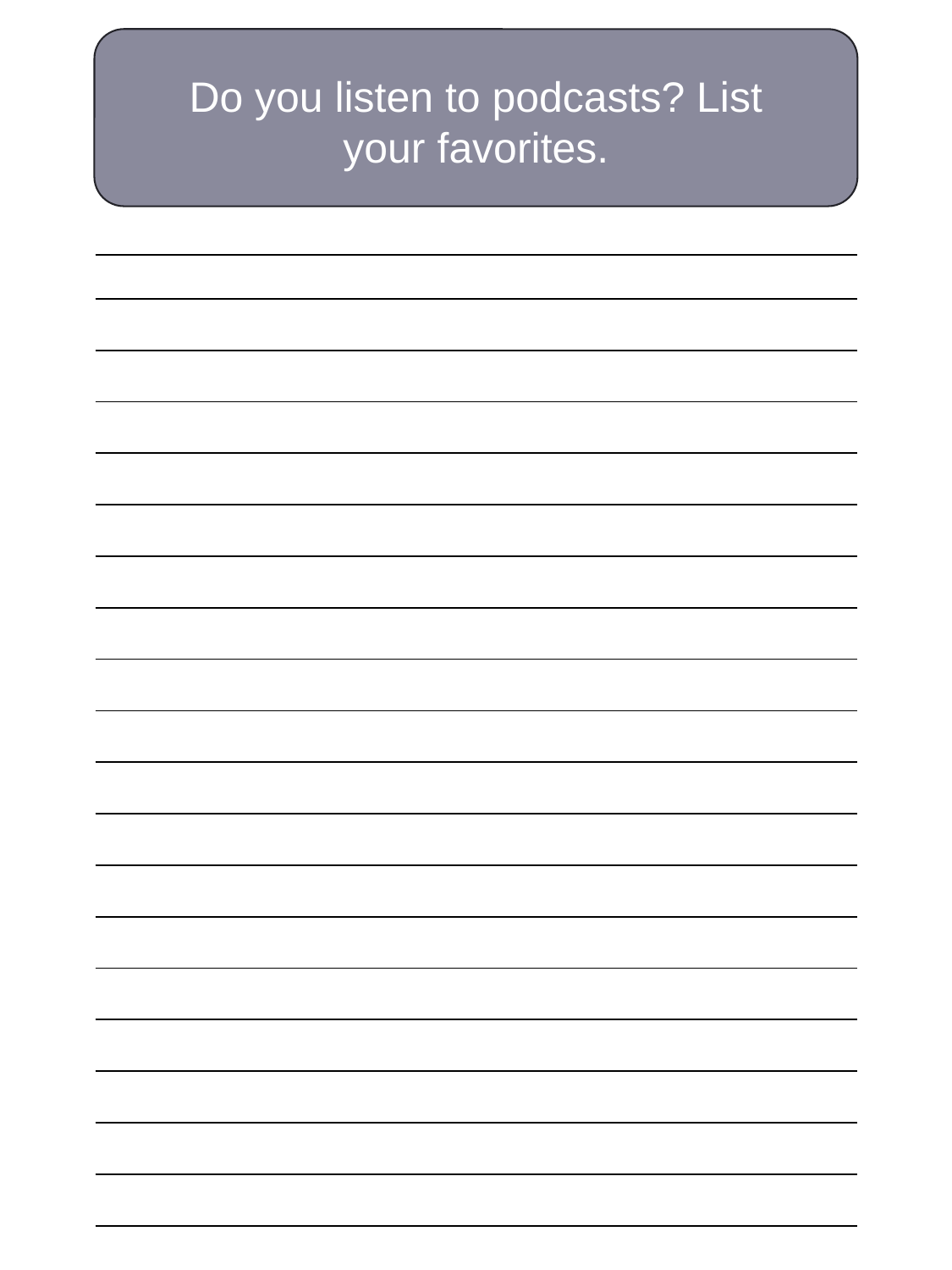

Do you listen to podcasts? List your favorites.
|  |
| --- |
|  |
|  |
|  |
|  |
|  |
|  |
|  |
|  |
|  |
|  |
|  |
|  |
|  |
|  |
|  |
|  |
|  |
|  |